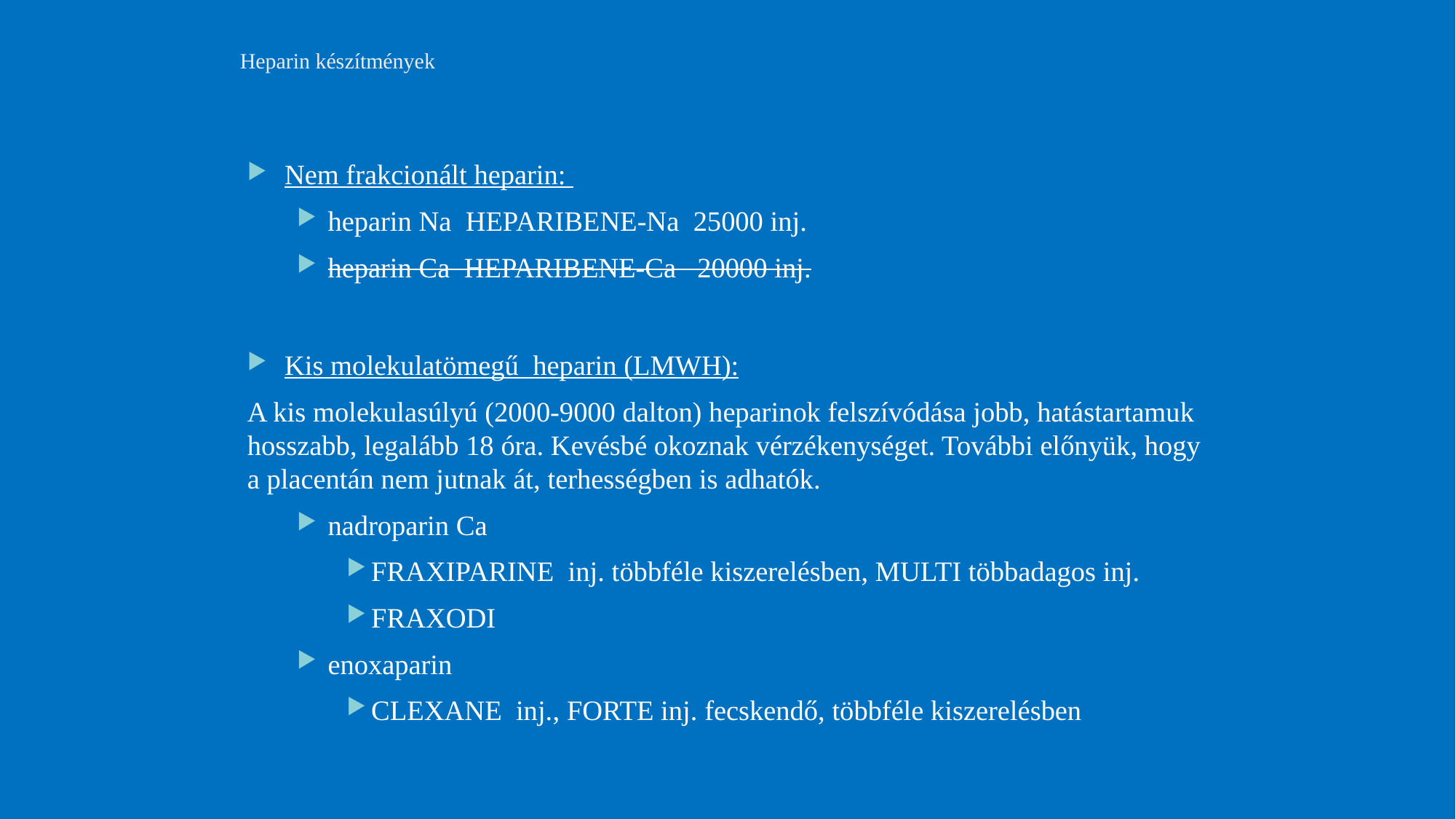

# Heparin készítmények
Nem frakcionált heparin:
heparin Na  HEPARIBENE-Na  25000 inj.
heparin Ca  HEPARIBENE-Ca   20000 inj.

Kis molekulatömegű  heparin (LMWH):
A kis molekulasúlyú (2000-9000 dalton) heparinok felszívódása jobb, hatástartamuk hosszabb, legalább 18 óra. Kevésbé okoznak vérzékenységet. További előnyük, hogy a placentán nem jutnak át, terhességben is adhatók.
nadroparin Ca
FRAXIPARINE  inj. többféle kiszerelésben, MULTI többadagos inj.
FRAXODI
enoxaparin
CLEXANE  inj., FORTE inj. fecskendő, többféle kiszerelésben